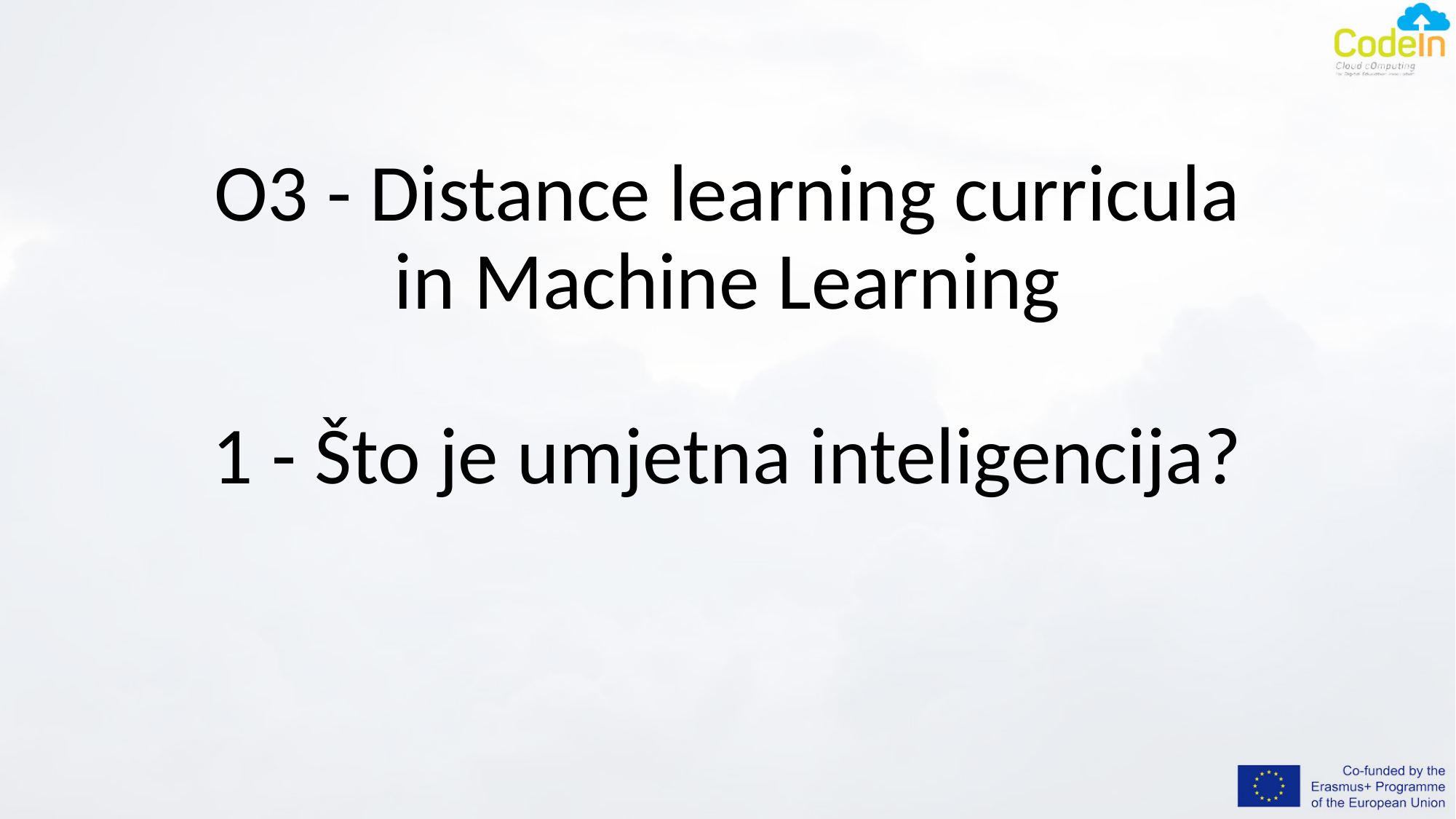

# O3 - Distance learning curricula in Machine Learning 1 - Što je umjetna inteligencija?